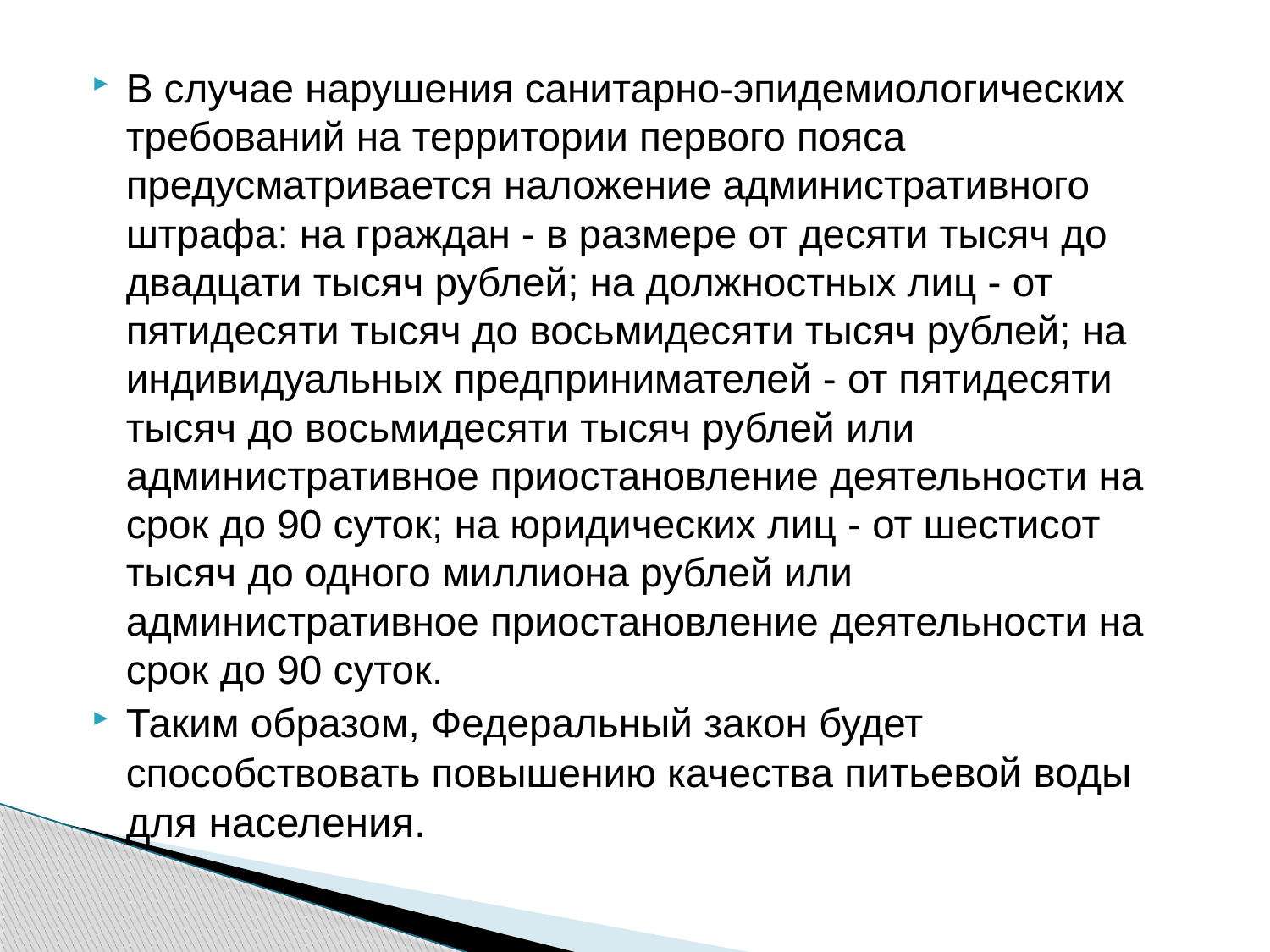

В случае нарушения санитарно-эпидемиологических требований на территории первого пояса предусматривается наложение административного штрафа: на граждан - в размере от десяти тысяч до двадцати тысяч рублей; на должностных лиц - от пятидесяти тысяч до восьмидесяти тысяч рублей; на индивидуальных предпринимателей - от пятидесяти тысяч до восьмидесяти тысяч рублей или административное приостановление деятельности на срок до 90 суток; на юридических лиц - от шестисот тысяч до одного миллиона рублей или административное приостановление деятельности на срок до 90 суток.
Таким образом, Федеральный закон будет способствовать повышению качества питьевой воды для населения.